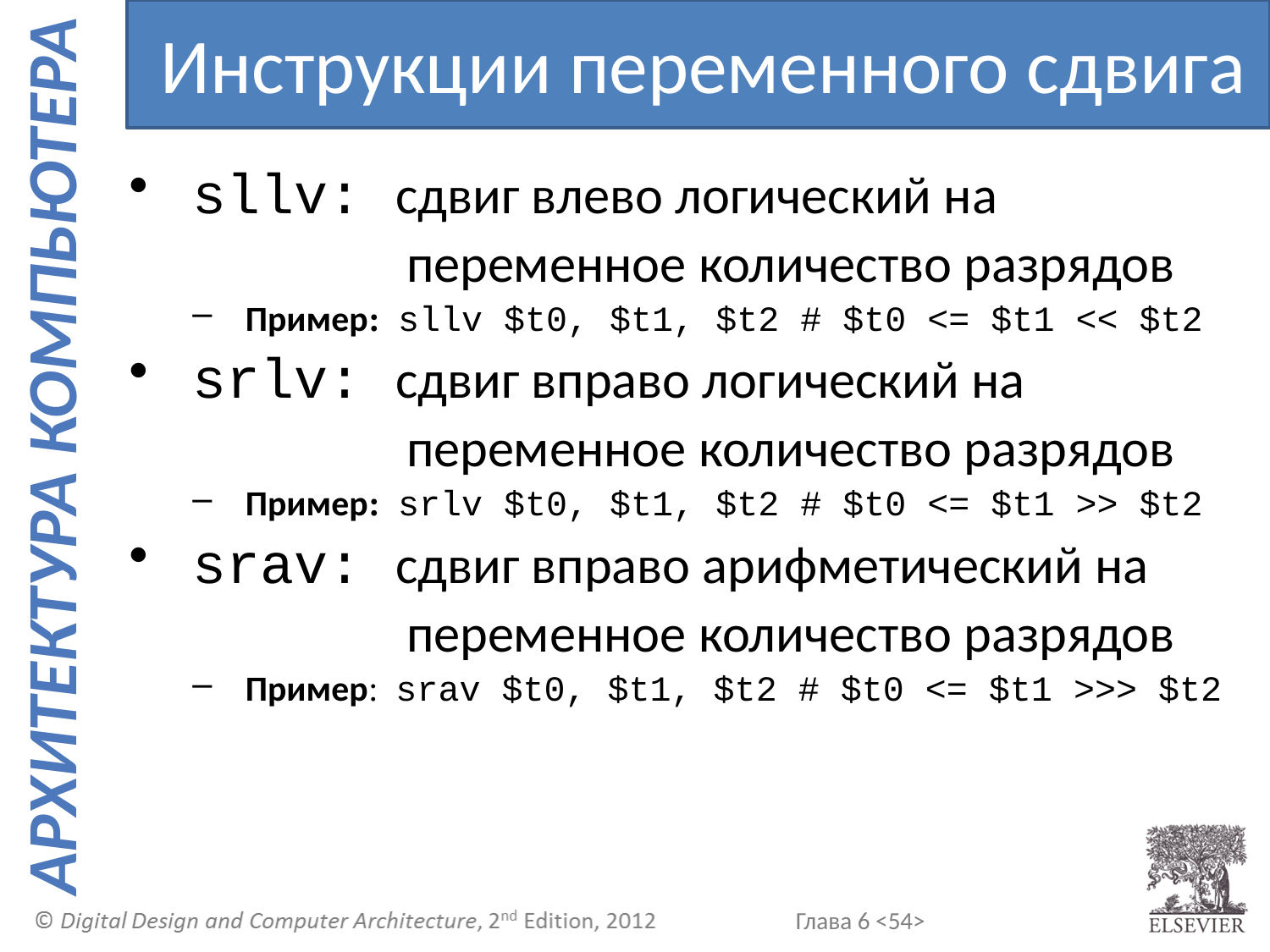

Инструкции переменного сдвига
sllv: сдвиг влево логический на
                       переменное количество разрядов
Пример:  sllv $t0, $t1, $t2 # $t0 <= $t1 << $t2
srlv: сдвиг вправо логический на
                       переменное количество разрядов
Пример:  srlv $t0, $t1, $t2 # $t0 <= $t1 >> $t2
srav: сдвиг вправо арифметический на
                       переменное количество разрядов
Пример:  srav $t0, $t1, $t2 # $t0 <= $t1 >>> $t2